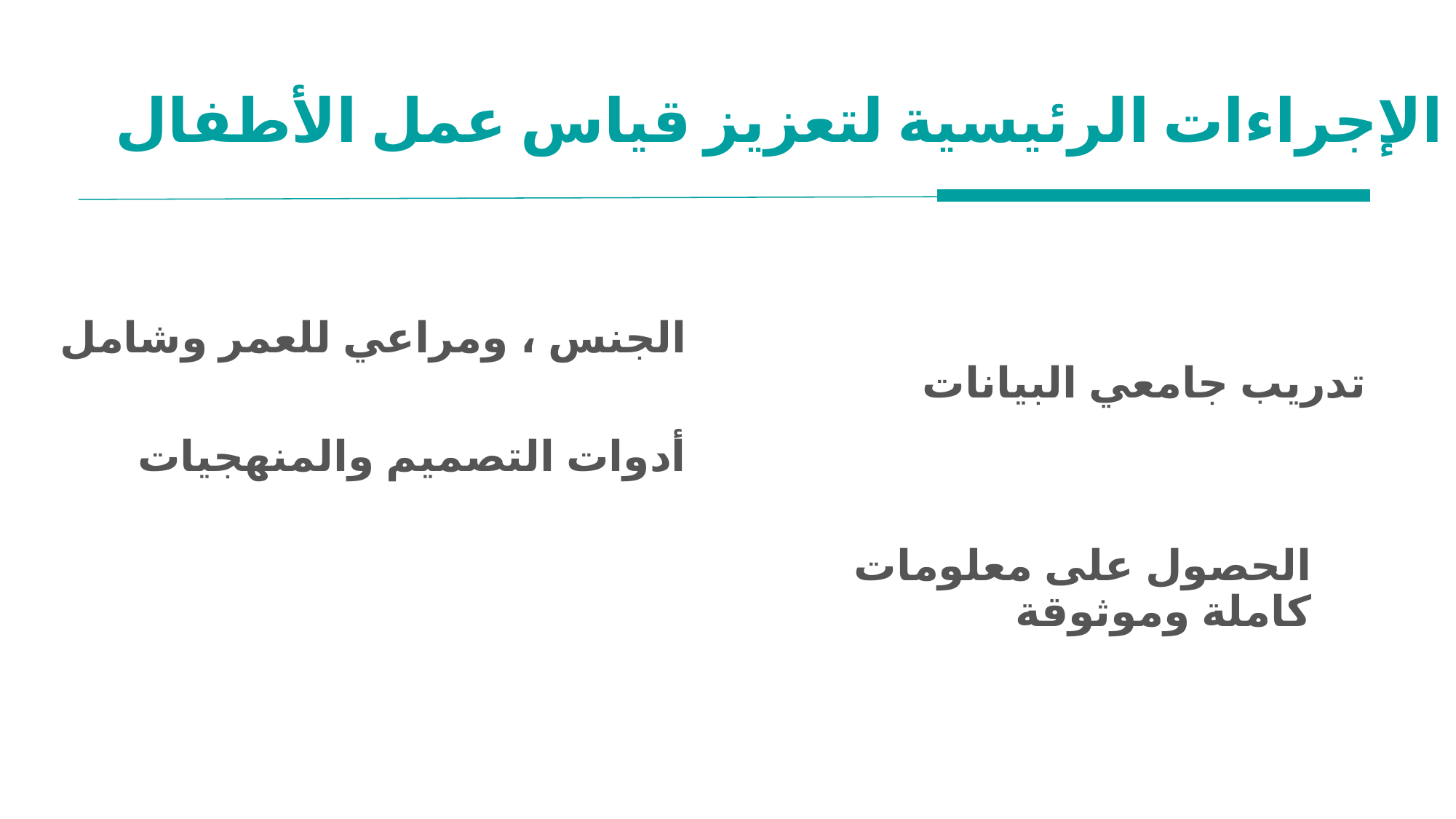

# الإجراءات الرئيسية لتعزيز قياس عمل الأطفال

تدريب جامعي البيانات

الحصول على معلومات كاملة وموثوقة

الجنس ، ومراعي للعمر وشامل

أدوات التصميم والمنهجيات